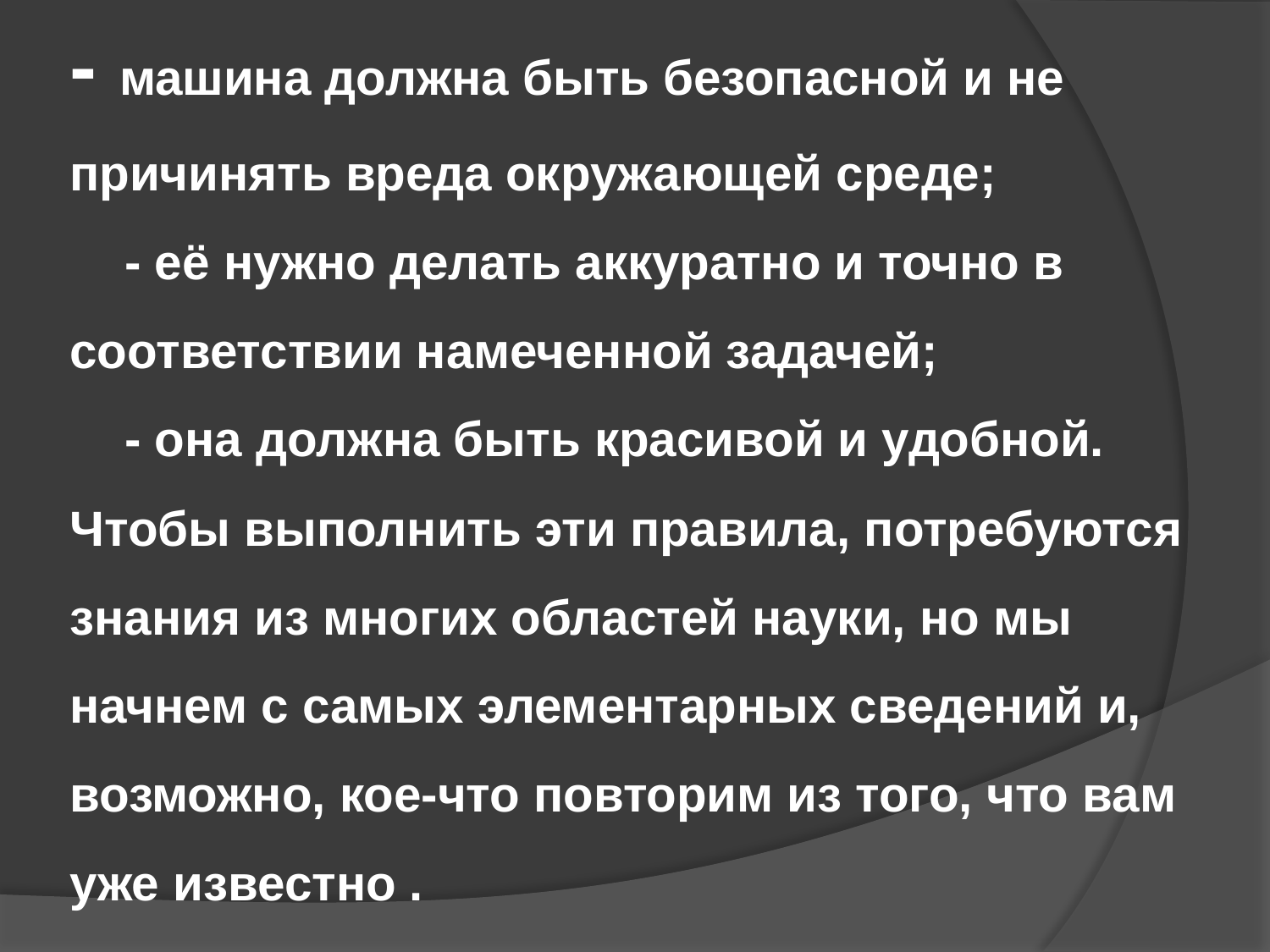

# - машина должна быть безопасной и не причинять вреда окружающей среде;     - её нужно делать аккуратно и точно в соответствии намеченной задачей;     - она должна быть красивой и удобной. Чтобы выполнить эти правила, потребуются знания из многих областей науки, но мы начнем с самых элементарных сведений и, возможно, кое-что повторим из того, что вам уже известно .